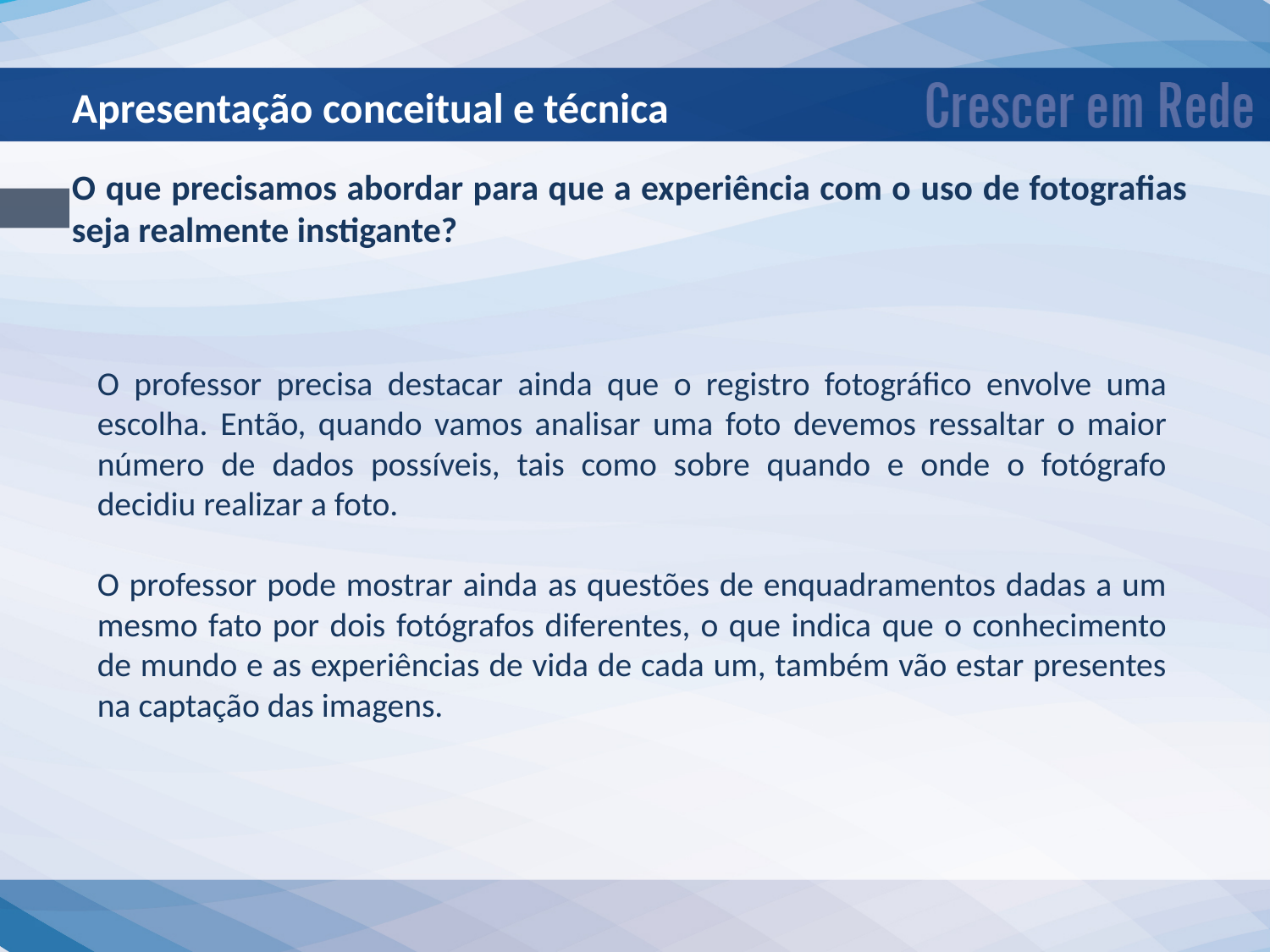

Apresentação conceitual e técnica
O que precisamos abordar para que a experiência com o uso de fotografias seja realmente instigante?

O professor precisa destacar ainda que o registro fotográfico envolve uma escolha. Então, quando vamos analisar uma foto devemos ressaltar o maior número de dados possíveis, tais como sobre quando e onde o fotógrafo decidiu realizar a foto.

O professor pode mostrar ainda as questões de enquadramentos dadas a um mesmo fato por dois fotógrafos diferentes, o que indica que o conhecimento de mundo e as experiências de vida de cada um, também vão estar presentes na captação das imagens.